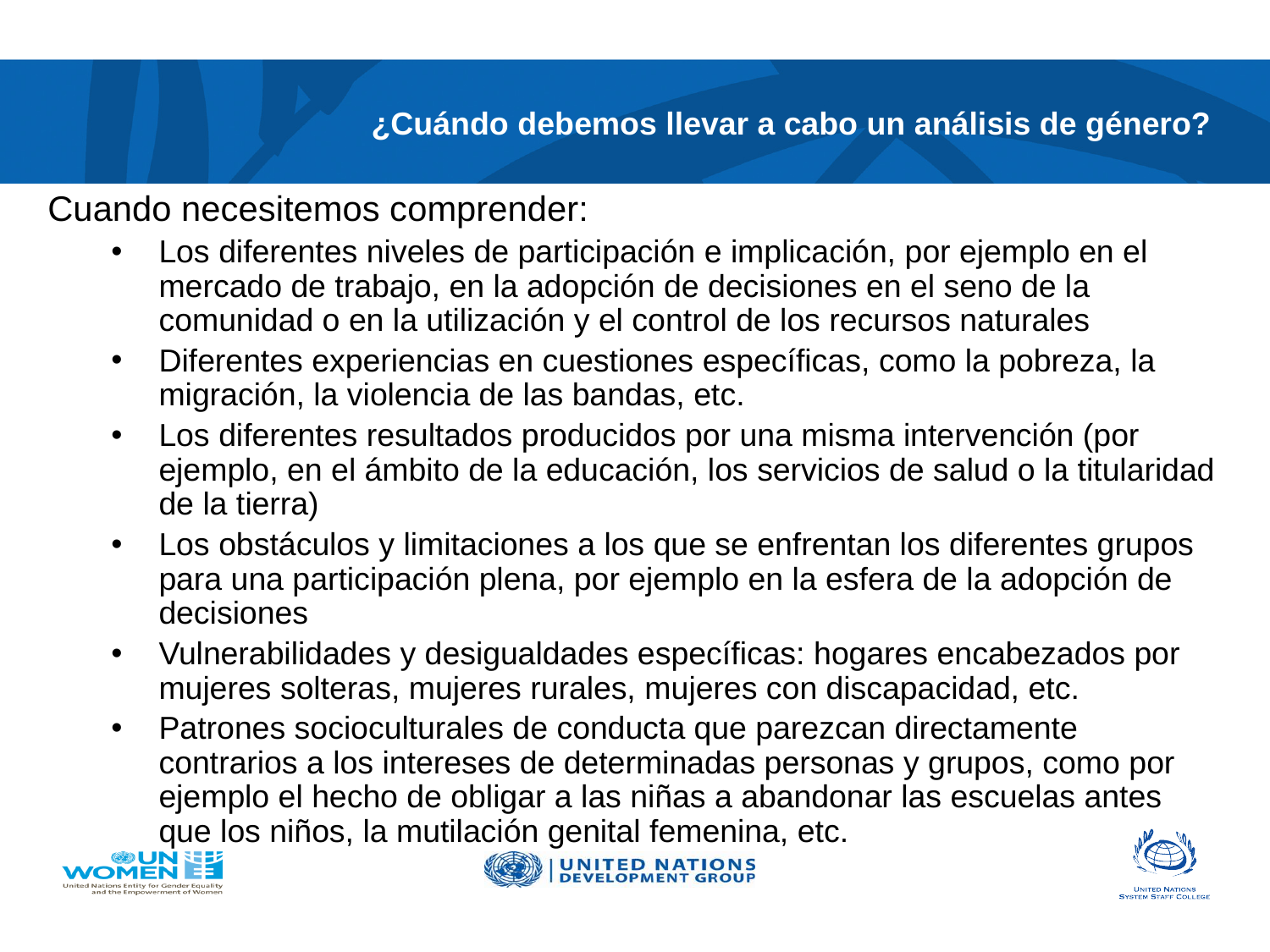

# ¿Cuándo debemos llevar a cabo un análisis de género?
Cuando necesitemos comprender:
Los diferentes niveles de participación e implicación, por ejemplo en el mercado de trabajo, en la adopción de decisiones en el seno de la comunidad o en la utilización y el control de los recursos naturales
Diferentes experiencias en cuestiones específicas, como la pobreza, la migración, la violencia de las bandas, etc.
Los diferentes resultados producidos por una misma intervención (por ejemplo, en el ámbito de la educación, los servicios de salud o la titularidad de la tierra)
Los obstáculos y limitaciones a los que se enfrentan los diferentes grupos para una participación plena, por ejemplo en la esfera de la adopción de decisiones
Vulnerabilidades y desigualdades específicas: hogares encabezados por mujeres solteras, mujeres rurales, mujeres con discapacidad, etc.
Patrones socioculturales de conducta que parezcan directamente contrarios a los intereses de determinadas personas y grupos, como por ejemplo el hecho de obligar a las niñas a abandonar las escuelas antes que los niños, la mutilación genital femenina, etc.